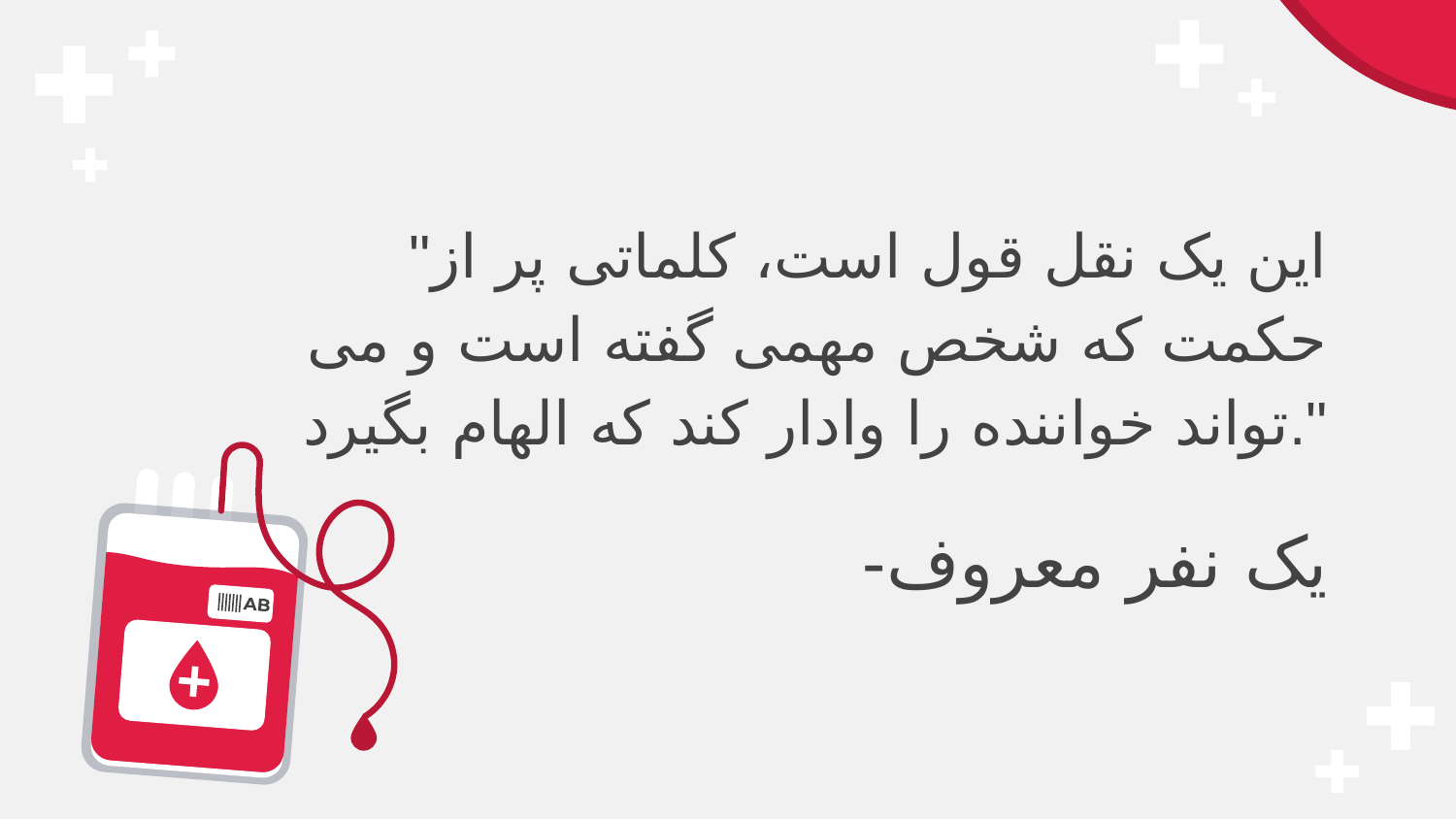

"این یک نقل قول است، کلماتی پر از حکمت که شخص مهمی گفته است و می تواند خواننده را وادار کند که الهام بگیرد."

# -یک نفر معروف